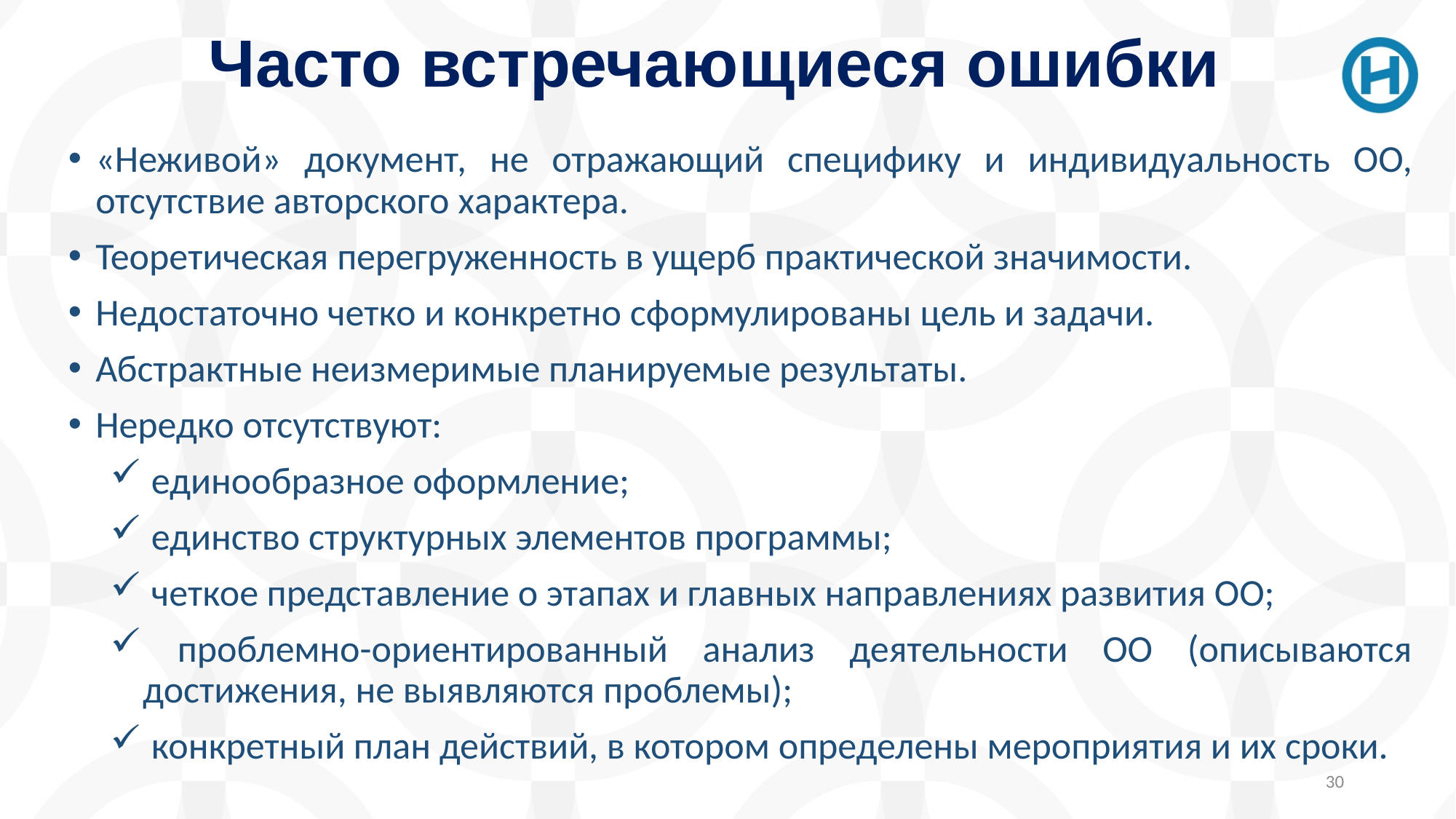

# Часто встречающиеся ошибки
«Неживой» документ, не отражающий специфику и индивидуальность ОО, отсутствие авторского характера.
Теоретическая перегруженность в ущерб практической значимости.
Недостаточно четко и конкретно сформулированы цель и задачи.
Абстрактные неизмеримые планируемые результаты.
Нередко отсутствуют:
 единообразное оформление;
 единство структурных элементов программы;
 четкое представление о этапах и главных направлениях развития ОО;
 проблемно-ориентированный анализ деятельности ОО (описываются достижения, не выявляются проблемы);
 конкретный план действий, в котором определены мероприятия и их сроки.
30